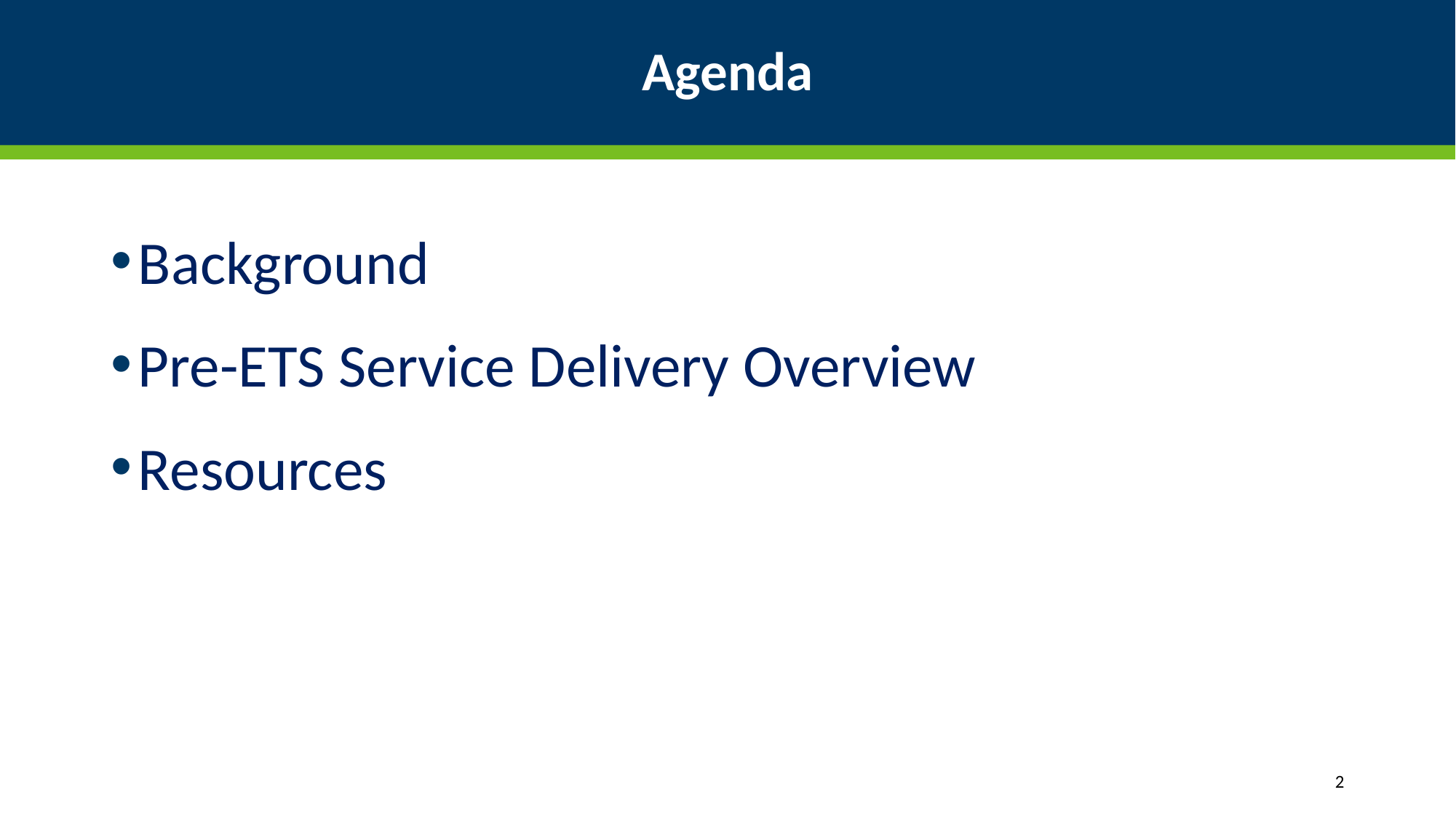

# Agenda
Background
Pre-ETS Service Delivery Overview
Resources
2